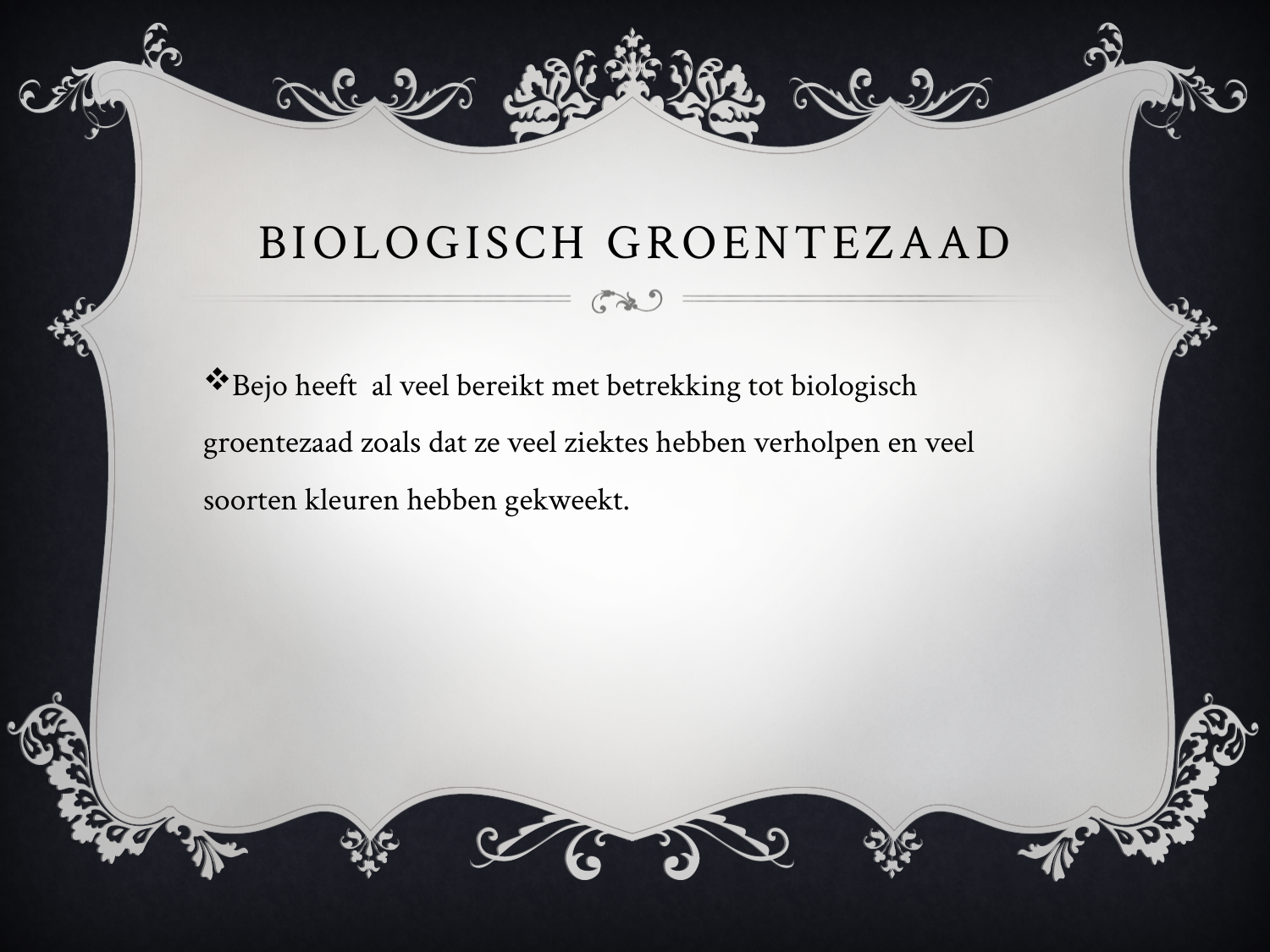

# Biologisch groentezaad
Bejo heeft  al veel bereikt met betrekking tot biologisch groentezaad zoals dat ze veel ziektes hebben verholpen en veel soorten kleuren hebben gekweekt.